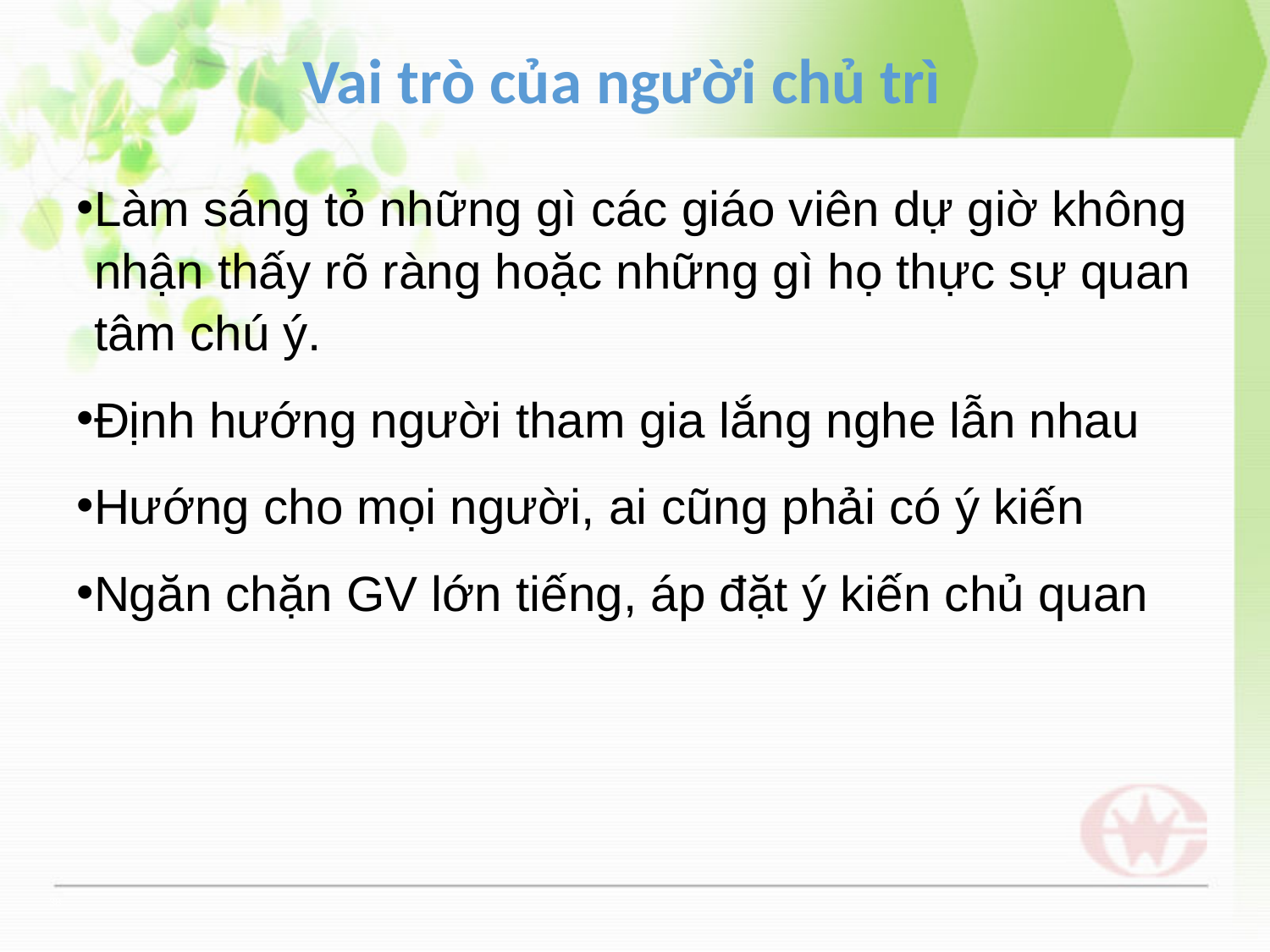

Vai trò của người chủ trì

Làm sáng tỏ những gì các giáo viên dự giờ không nhận thấy rõ ràng hoặc những gì họ thực sự quan tâm chú ý.
Định hướng người tham gia lắng nghe lẫn nhau
Hướng cho mọi người, ai cũng phải có ý kiến
Ngăn chặn GV lớn tiếng, áp đặt ý kiến chủ quan

38